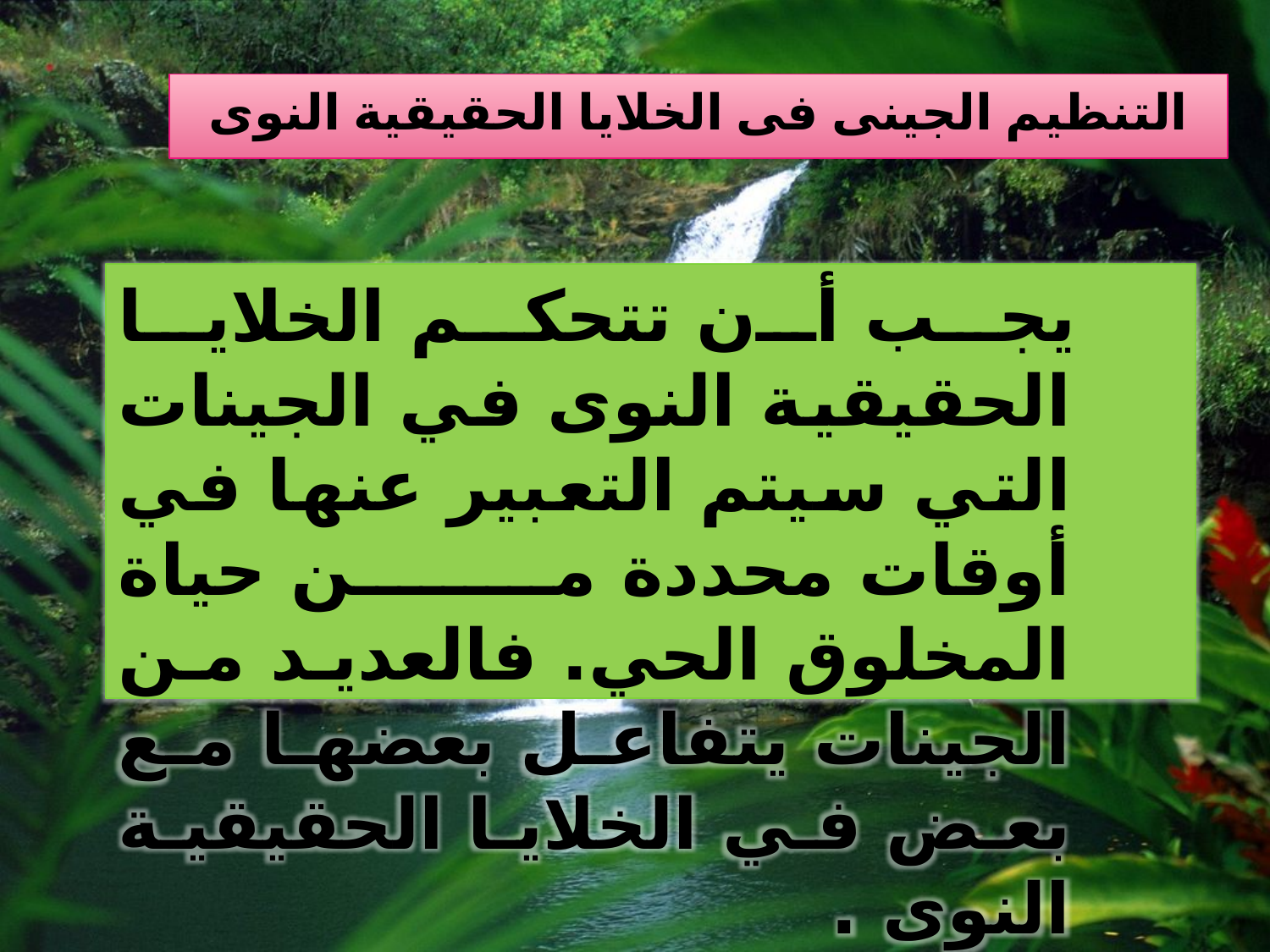

# التنظيم الجينى فى الخلايا الحقيقية النوى
    يجب أن تتحكم الخلايا الحقيقية النوى في الجينات التي سيتم التعبير عنها في أوقات محددة من حياة المخلوق الحي. فالعديد من الجينات يتفاعل بعضها مع بعض في الخلايا الحقيقية النوى .

.